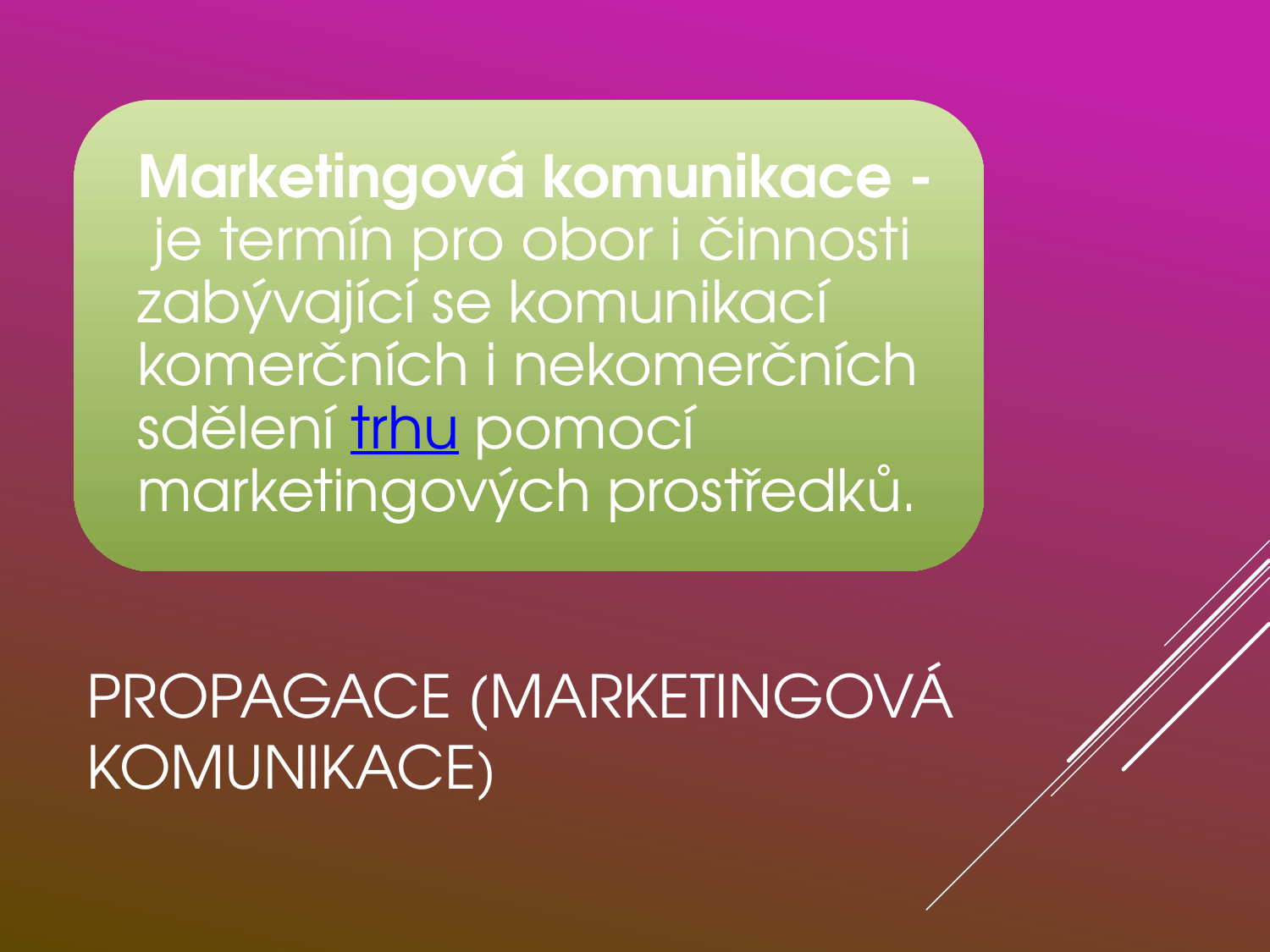

Marketingová komunikace -  je termín pro obor i činnosti zabývající se komunikací komerčních i nekomerčních sdělení trhu pomocí marketingových prostředků.
# PROPAGACE (MARKETINGOVÁ KOMUNIKACE)